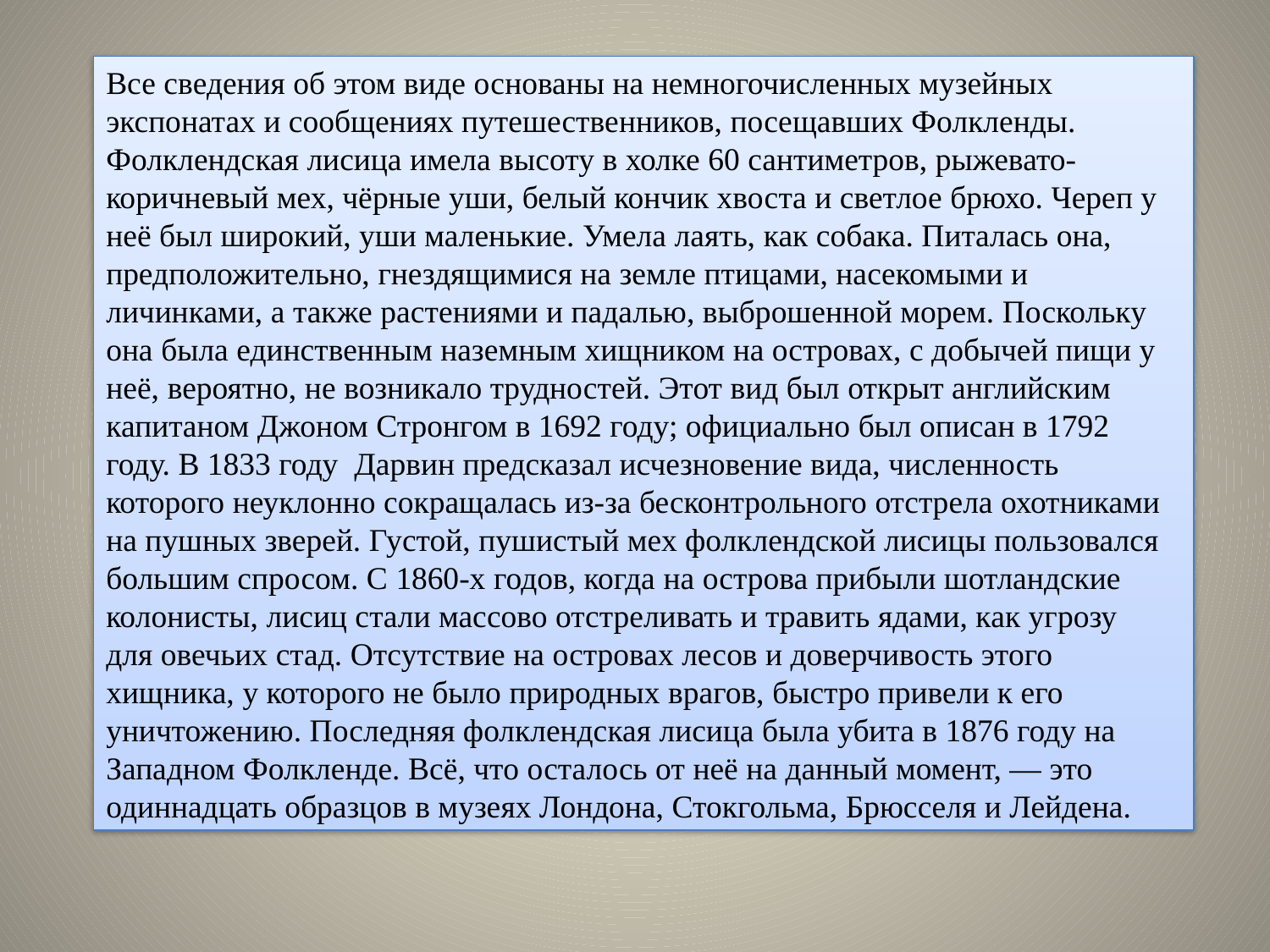

Все сведения об этом виде основаны на немногочисленных музейных экспонатах и сообщениях путешественников, посещавших Фолкленды. Фолклендская лисица имела высоту в холке 60 сантиметров, рыжевато-коричневый мех, чёрные уши, белый кончик хвоста и светлое брюхо. Череп у неё был широкий, уши маленькие. Умела лаять, как собака. Питалась она, предположительно, гнездящимися на земле птицами, насекомыми и личинками, а также растениями и падалью, выброшенной морем. Поскольку она была единственным наземным хищником на островах, с добычей пищи у неё, вероятно, не возникало трудностей. Этот вид был открыт английским капитаном Джоном Стронгом в 1692 году; официально был описан в 1792 году. В 1833 году  Дарвин предсказал исчезновение вида, численность которого неуклонно сокращалась из-за бесконтрольного отстрела охотниками на пушных зверей. Густой, пушистый мех фолклендской лисицы пользовался большим спросом. С 1860-х годов, когда на острова прибыли шотландские колонисты, лисиц стали массово отстреливать и травить ядами, как угрозу для овечьих стад. Отсутствие на островах лесов и доверчивость этого хищника, у которого не было природных врагов, быстро привели к его уничтожению. Последняя фолклендская лисица была убита в 1876 году на Западном Фолкленде. Всё, что осталось от неё на данный момент, — это одиннадцать образцов в музеях Лондона, Стокгольма, Брюсселя и Лейдена.